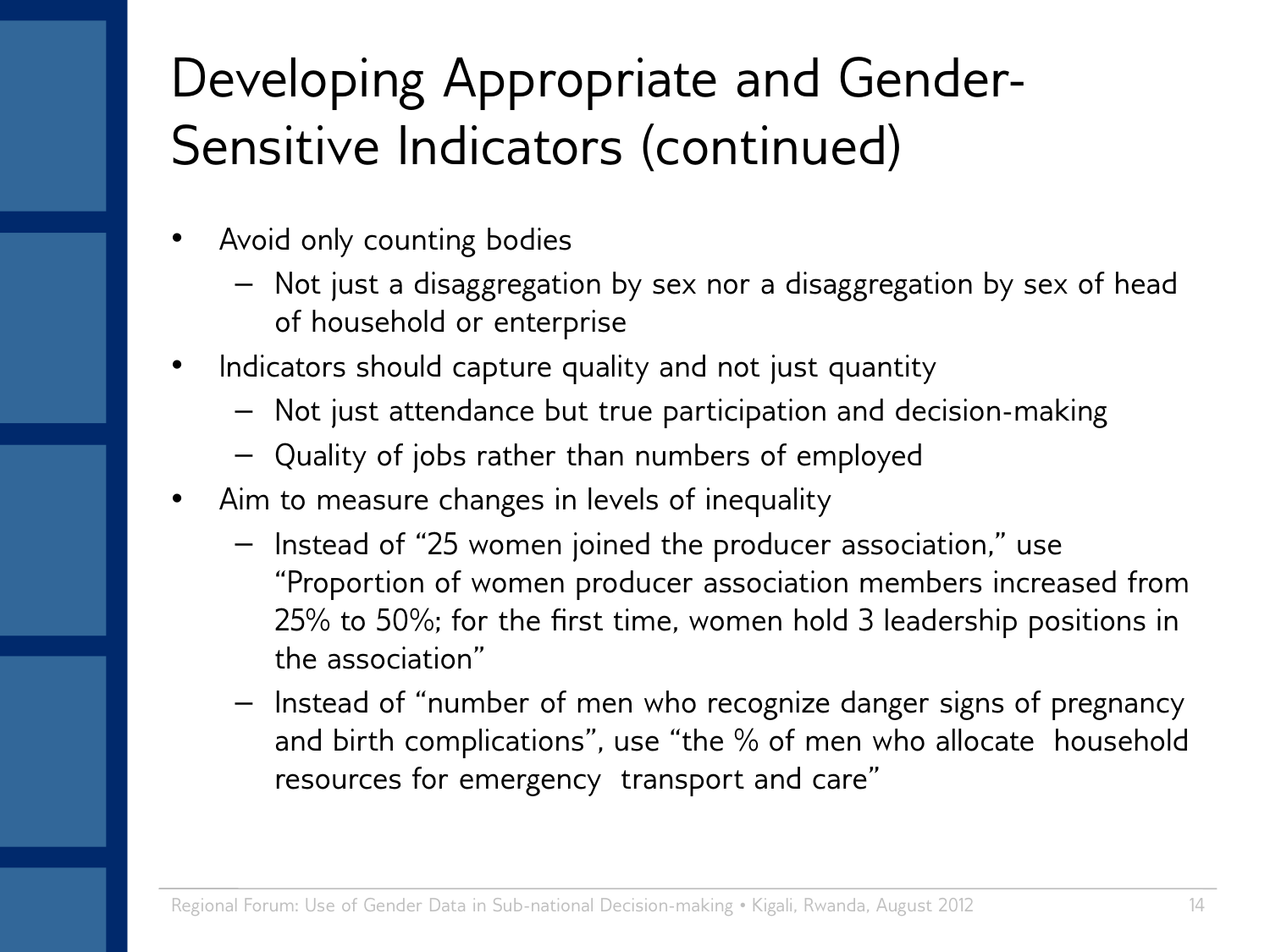

# Developing Appropriate and Gender-Sensitive Indicators (continued)
Avoid only counting bodies
Not just a disaggregation by sex nor a disaggregation by sex of head of household or enterprise
Indicators should capture quality and not just quantity
Not just attendance but true participation and decision-making
Quality of jobs rather than numbers of employed
Aim to measure changes in levels of inequality
Instead of “25 women joined the producer association,” use   “Proportion of women producer association members increased from 25% to 50%; for the first time, women hold 3 leadership positions in the association”
Instead of “number of men who recognize danger signs of pregnancy and birth complications”, use “the % of men who allocate  household resources for emergency  transport and care”